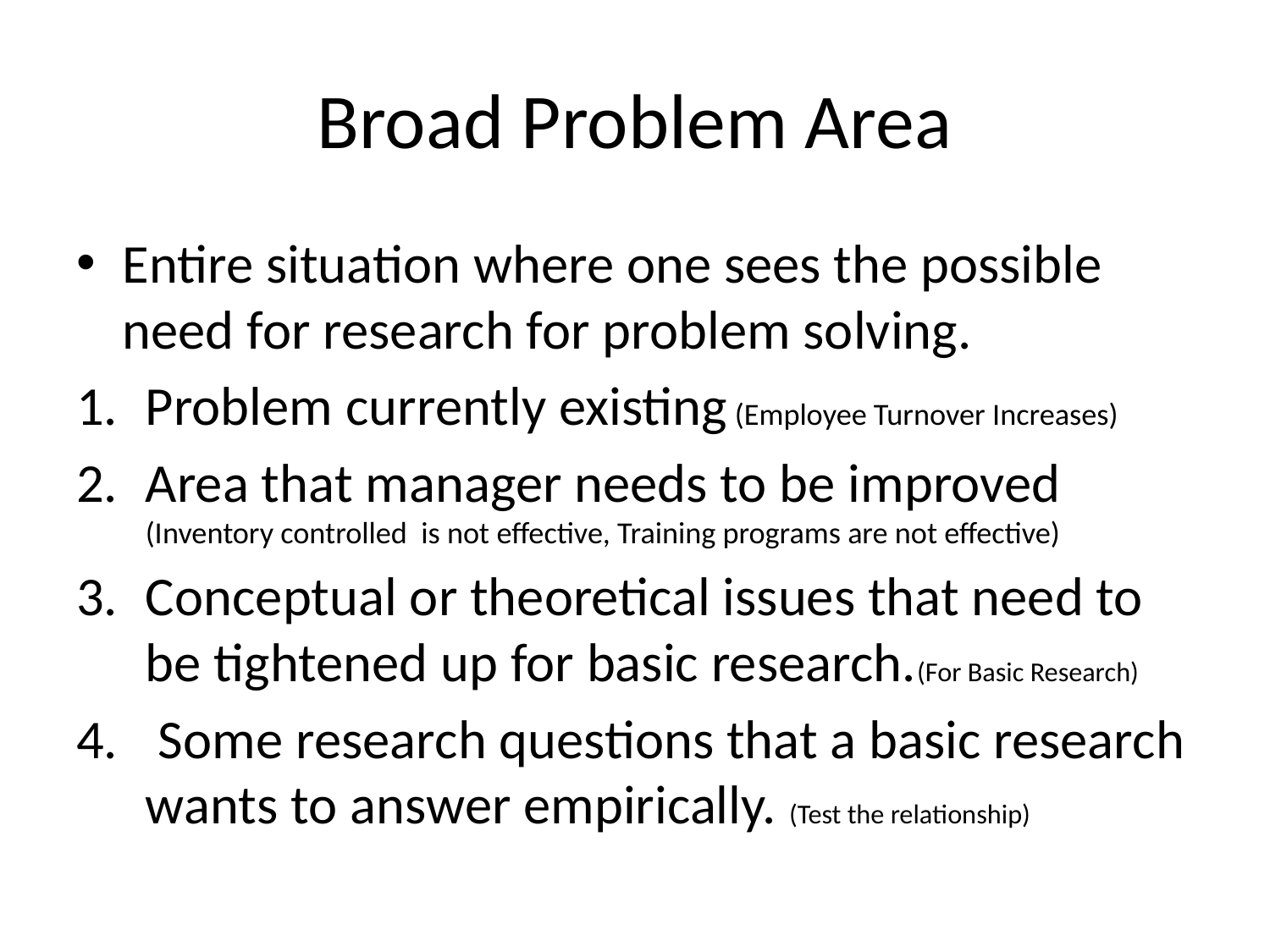

# Broad Problem Area
Entire situation where one sees the possible need for research for problem solving.
Problem currently existing (Employee Turnover Increases)
Area that manager needs to be improved (Inventory controlled  is not effective, Training programs are not effective)
Conceptual or theoretical issues that need to be tightened up for basic research.(For Basic Research)
 Some research questions that a basic research wants to answer empirically. (Test the relationship)